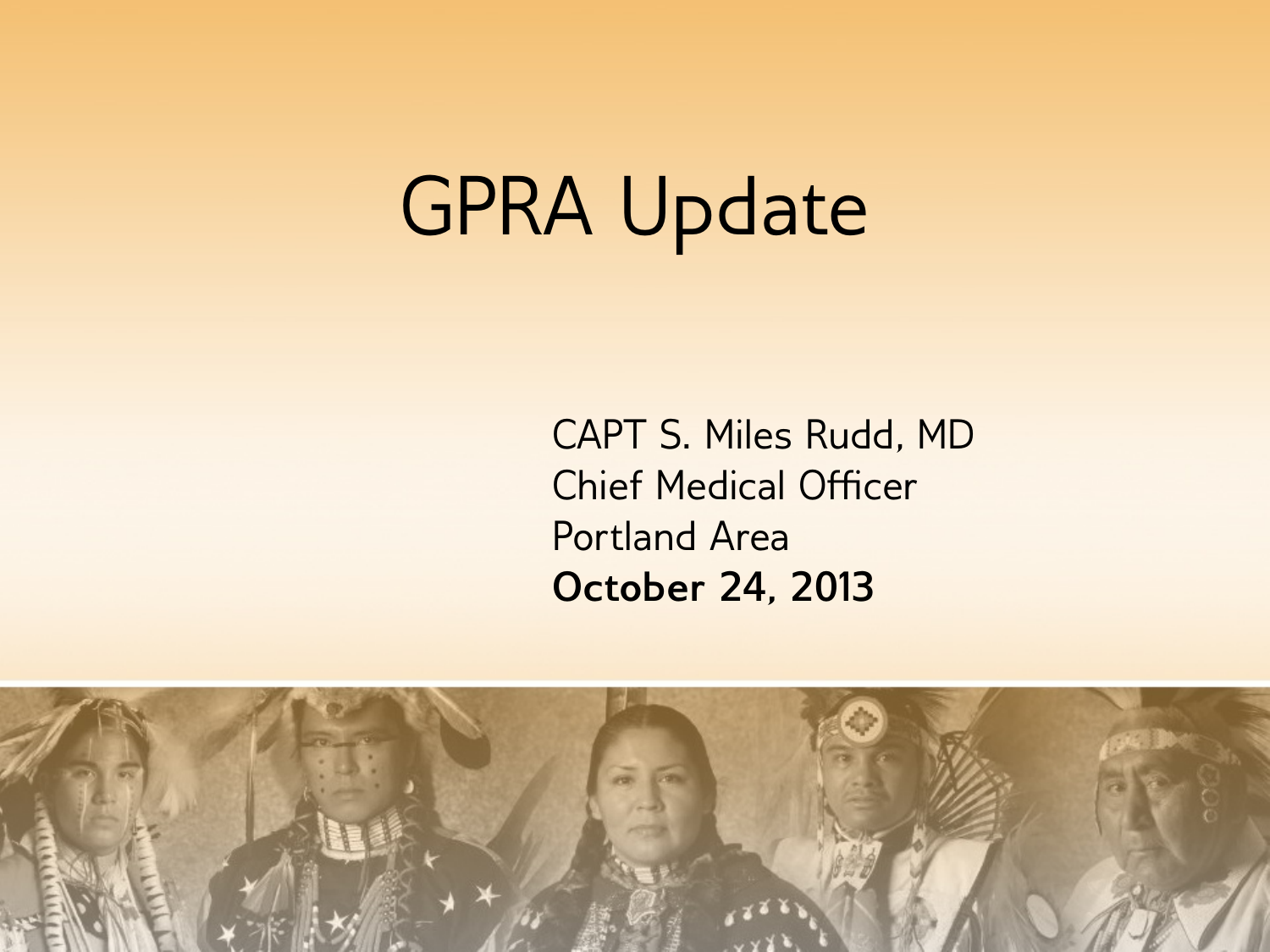

# GPRA Update
CAPT S. Miles Rudd, MD
Chief Medical Officer
Portland Area
October 24, 2013